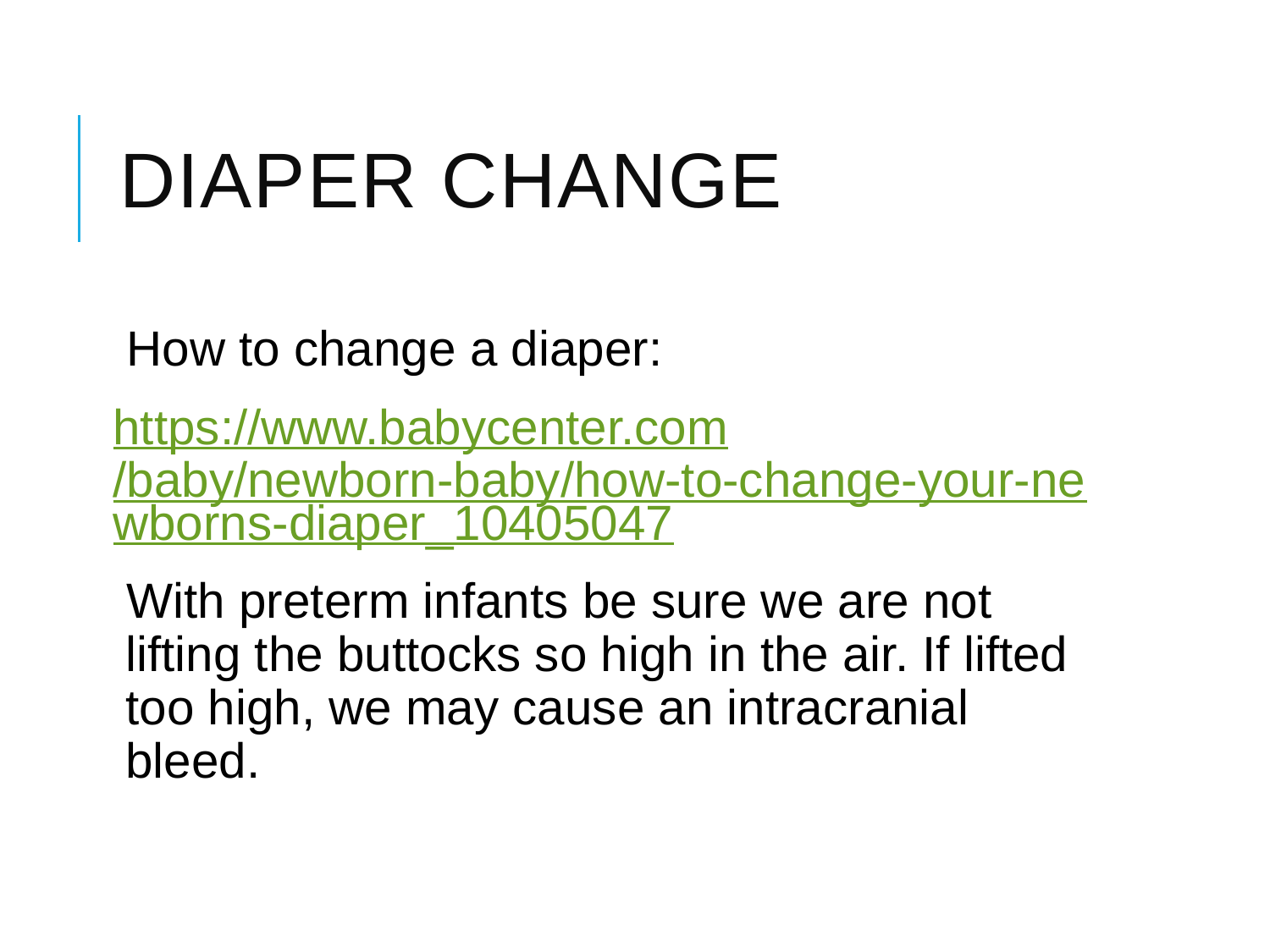

# Diaper change
How to change a diaper:
https://www.babycenter.com/baby/newborn-baby/how-to-change-your-newborns-diaper_10405047
With preterm infants be sure we are not lifting the buttocks so high in the air. If lifted too high, we may cause an intracranial bleed.